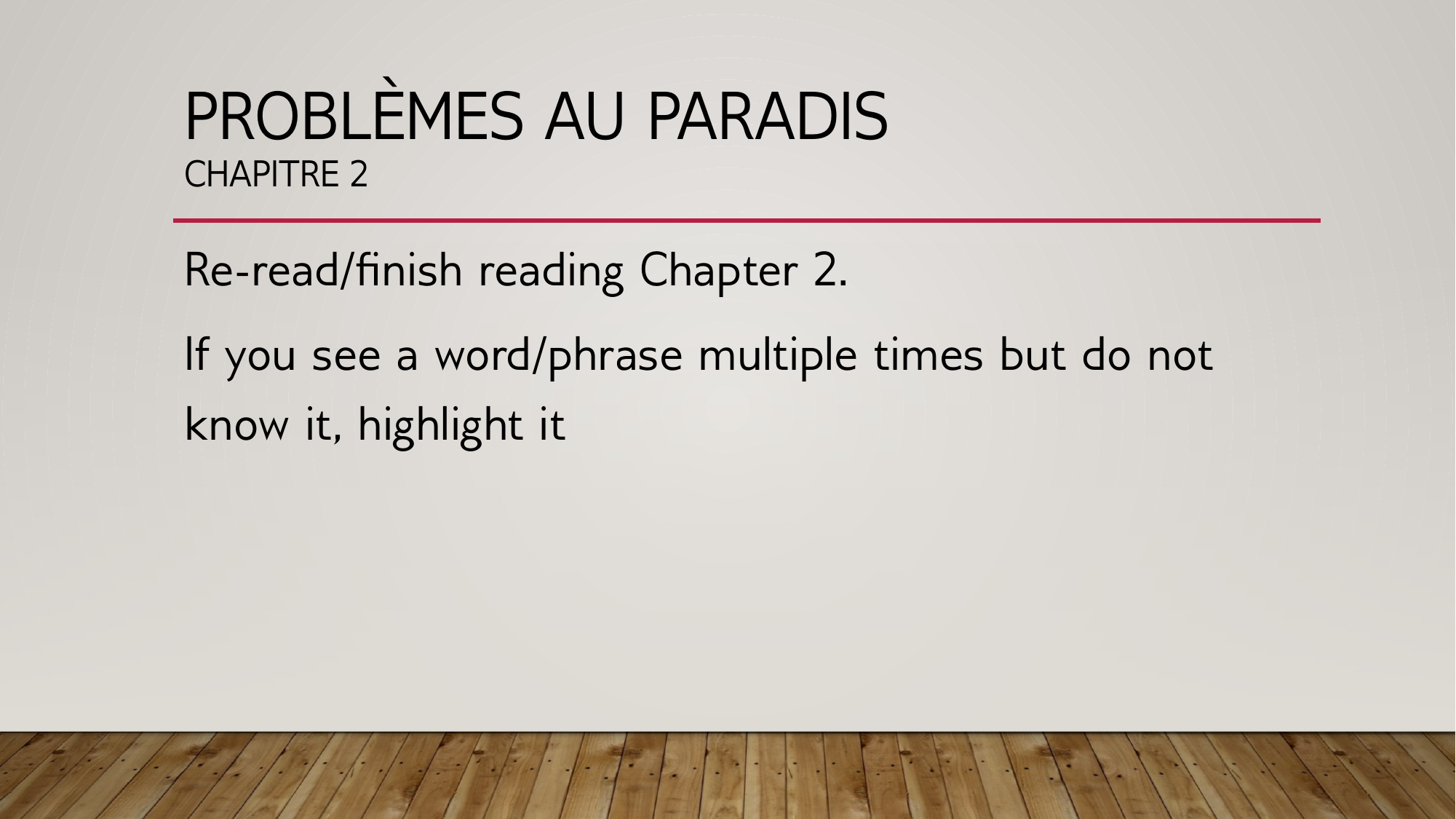

# PROBLèmes au PARADIS Chapitre 2
Re-read/finish reading Chapter 2.
If you see a word/phrase multiple times but do not know it, highlight it